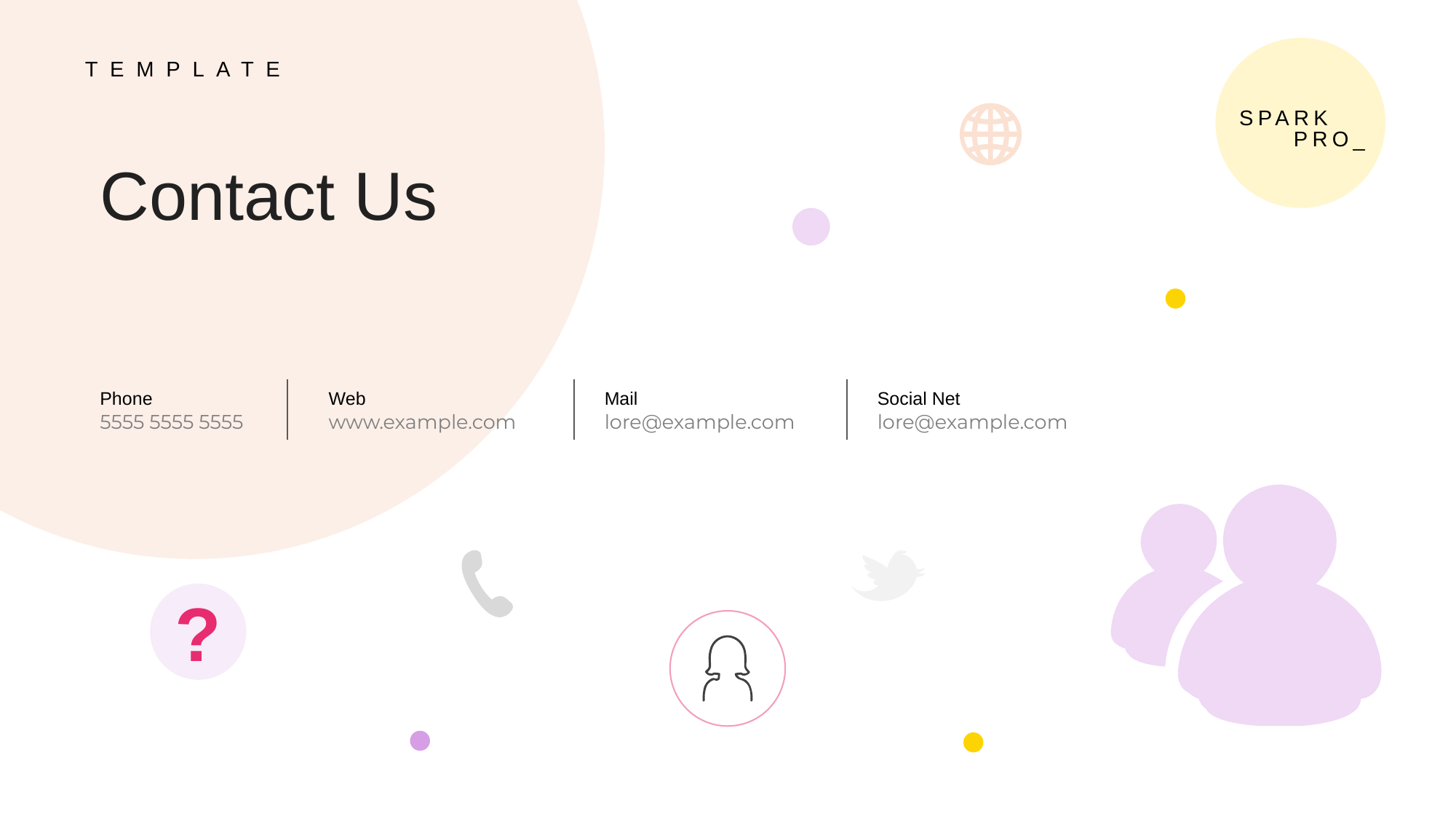

TEMPLATE
SPARK

PRO_
Contact Us

Phone
5555 5555 5555
Web
www.example.com
Mail
lore@example.com
Social Net
lore@example.com

?